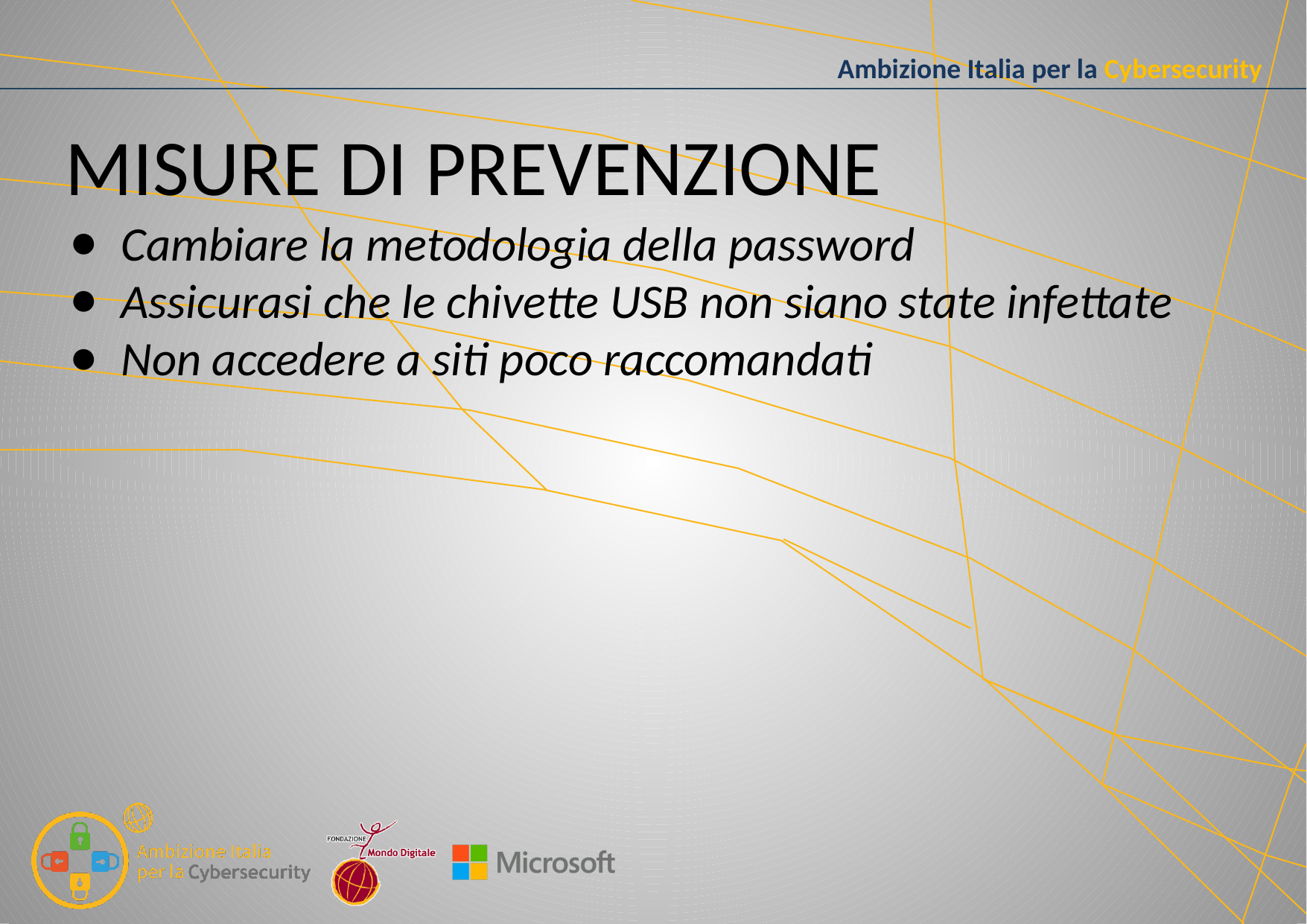

# MISURE DI PREVENZIONE
Cambiare la metodologia della password
Assicurasi che le chivette USB non siano state infettate
Non accedere a siti poco raccomandati